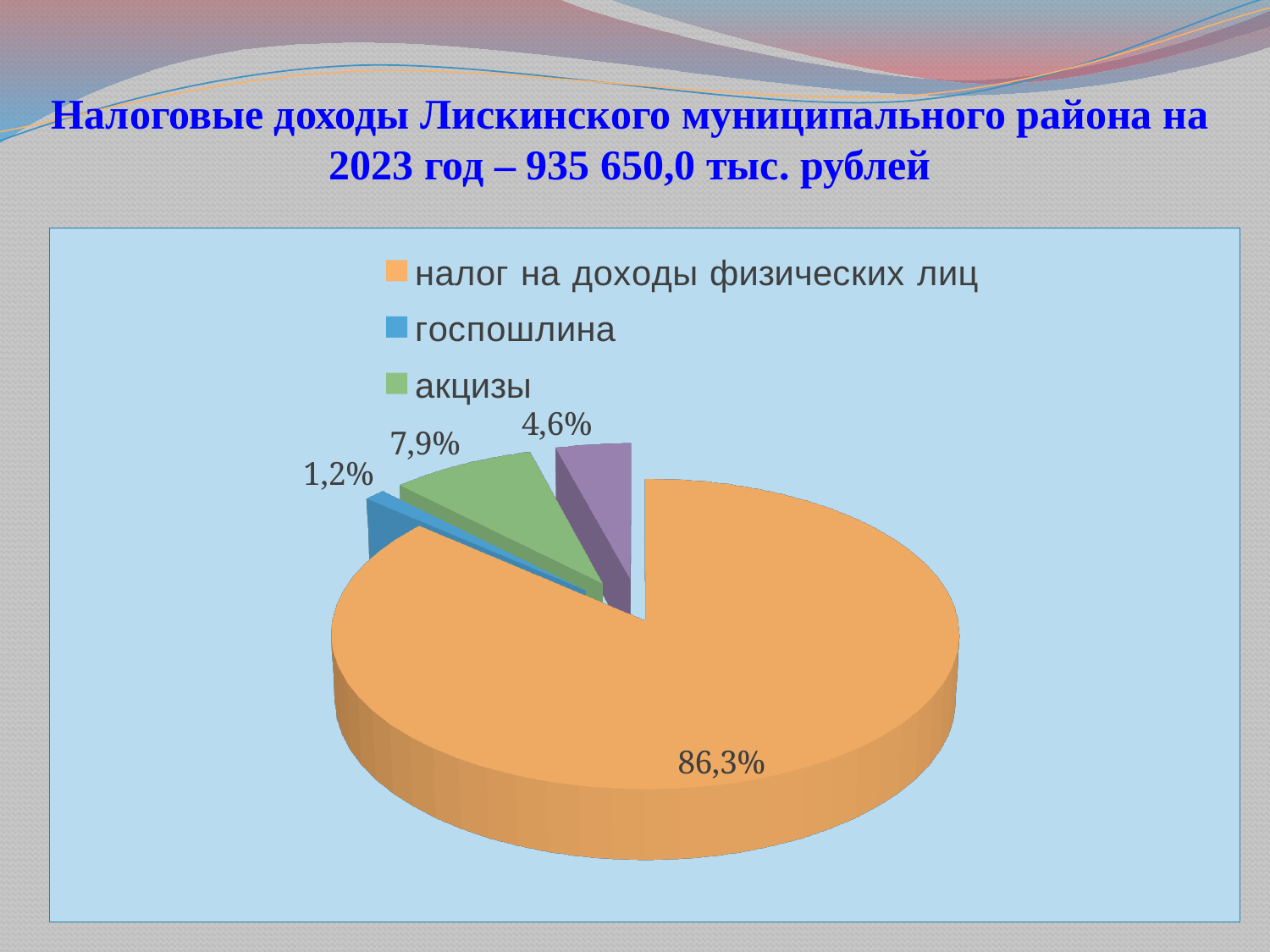

# Налоговые доходы Лискинского муниципального района на 2023 год – 935 650,0 тыс. рублей

[unsupported chart]